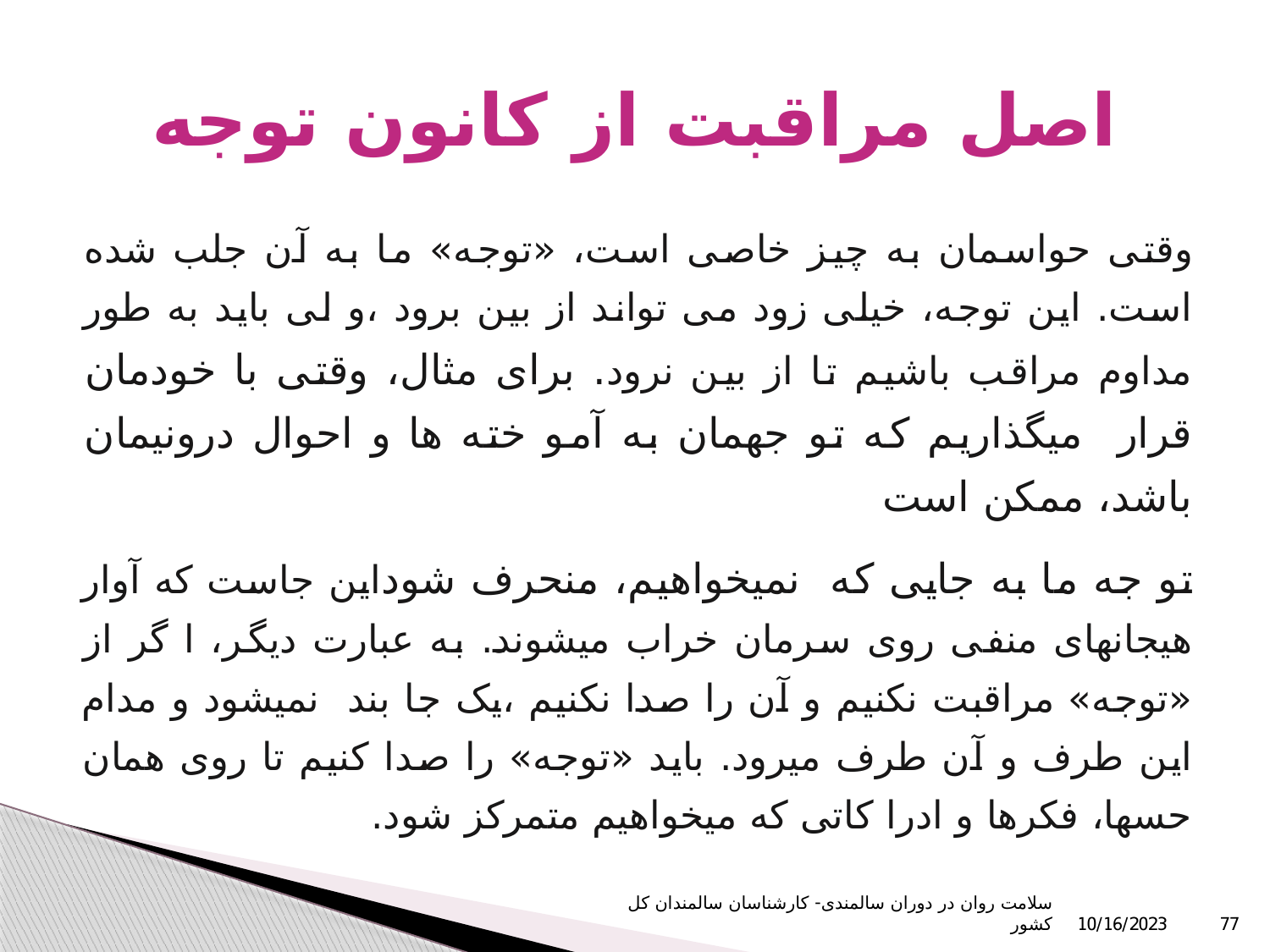

# اصل مراقبت از کانون توجه
وقتی حواسمان به چیز خاصی است، «توجه» ما به آن جلب شده است. این توجه، خیلی زود می تواند از بین برود ،و لی باید به طور مداوم مراقب باشیم تا از بین نرود. برای مثال، وقتی با خودمان قرار  میگذاریم که تو جهمان به آمو خته ها و احوال درونیمان باشد، ممکن است
تو جه ما به جایی که  نمیخواهیم، منحرف شوداین جاست که آوار هیجانهای منفی روی سرمان خراب میشوند. به عبارت دیگر، ا گر از «توجه» مراقبت نکنیم و آن را صدا نکنیم ،یک جا بند  نمیشود و مدام این طرف و آن طرف میرود. باید «توجه» را صدا کنیم تا روی همان حسها، فکرها و ادرا کاتی که میخواهیم متمرکز شود.
سلامت روان در دوران سالمندی- کارشناسان سالمندان کل کشور
10/16/2023
77